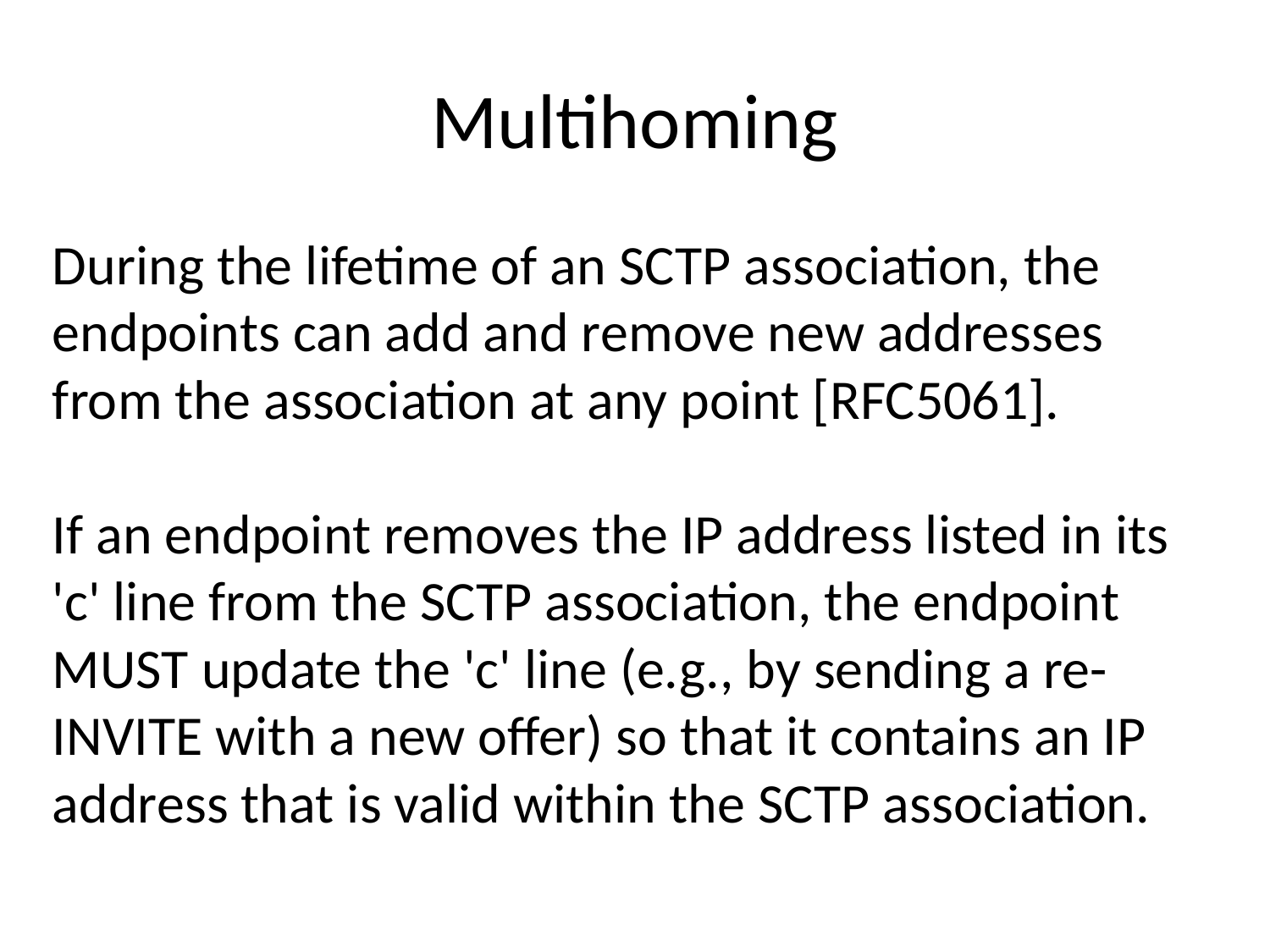

# Multihoming
During the lifetime of an SCTP association, the
endpoints can add and remove new addresses
from the association at any point [RFC5061].

If an endpoint removes the IP address listed in its
'c' line from the SCTP association, the endpoint
MUST update the 'c' line (e.g., by sending a re-
INVITE with a new offer) so that it contains an IP
address that is valid within the SCTP association.